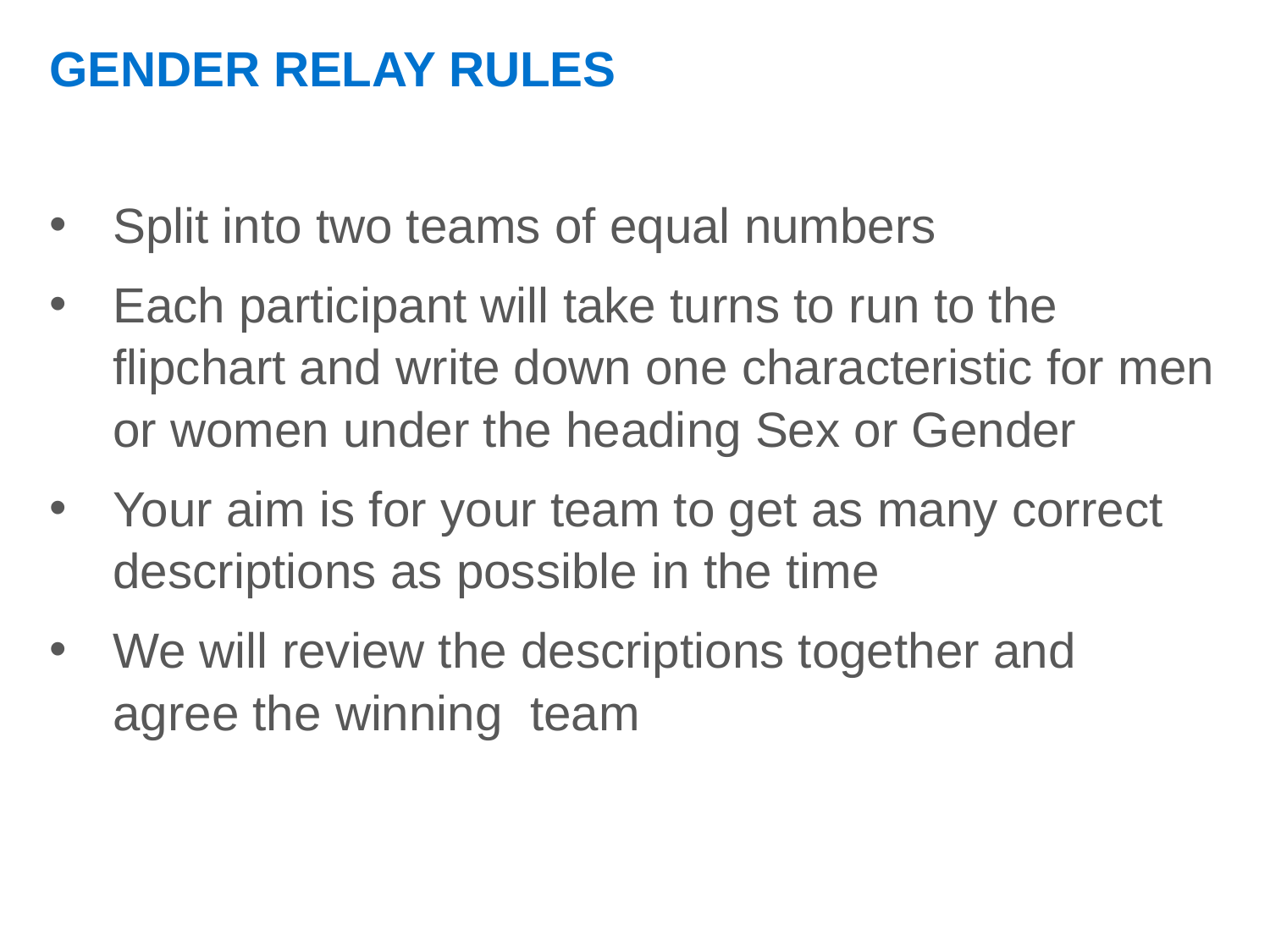

# GENDER RELAY RULES
Split into two teams of equal numbers
Each participant will take turns to run to the flipchart and write down one characteristic for men or women under the heading Sex or Gender
Your aim is for your team to get as many correct descriptions as possible in the time
We will review the descriptions together and  agree the winning  team